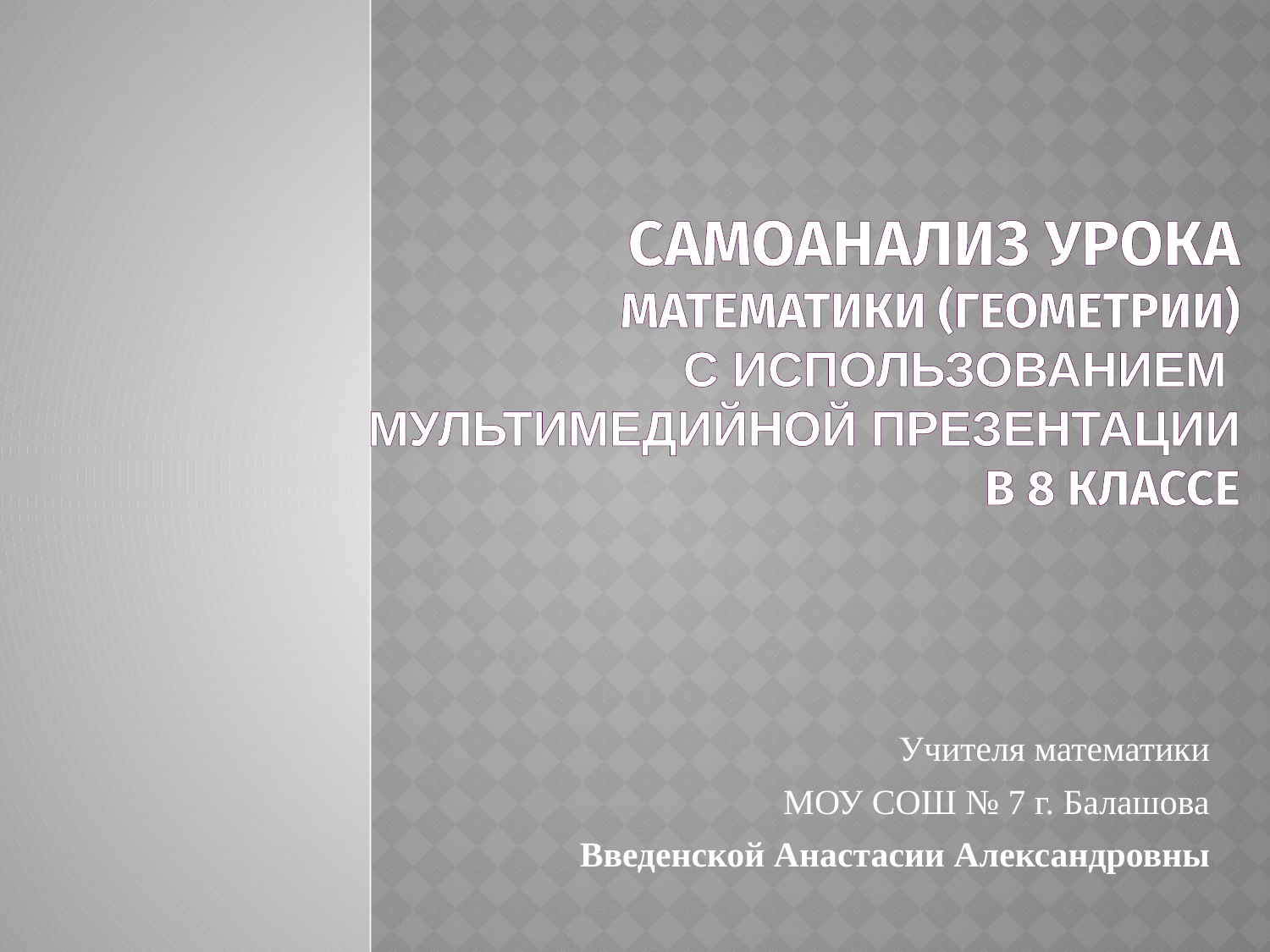

# CАМОаНАЛИЗ УРОКА математики (геометрии) с использованием мультимедийной презентации в 8 классе
Учителя математики
МОУ СОШ № 7 г. Балашова
Введенской Анастасии Александровны